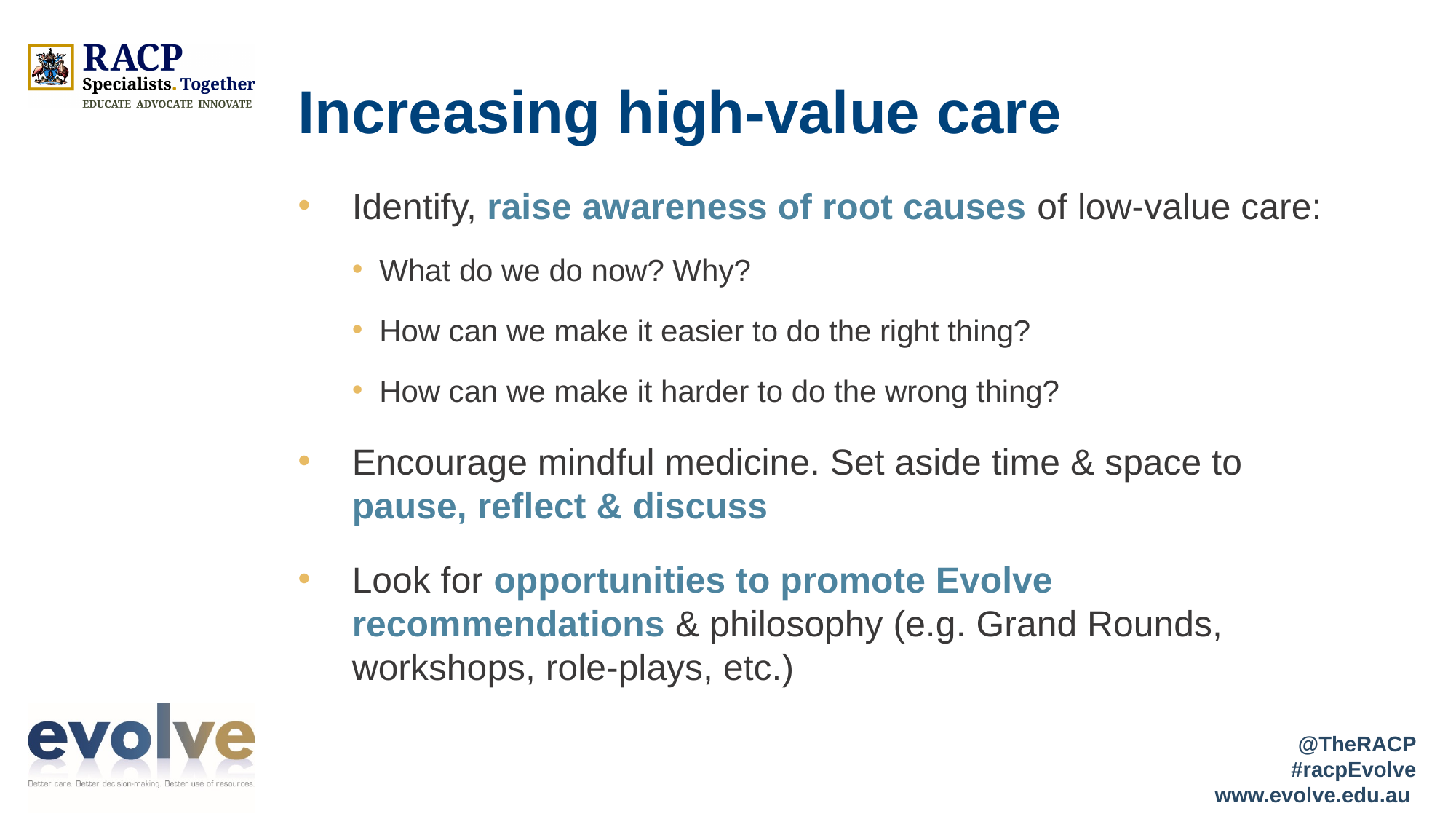

# Increasing high-value care
Identify, raise awareness of root causes of low-value care:
What do we do now? Why?
How can we make it easier to do the right thing?
How can we make it harder to do the wrong thing?
Encourage mindful medicine. Set aside time & space to pause, reflect & discuss
Look for opportunities to promote Evolve recommendations & philosophy (e.g. Grand Rounds, workshops, role-plays, etc.)